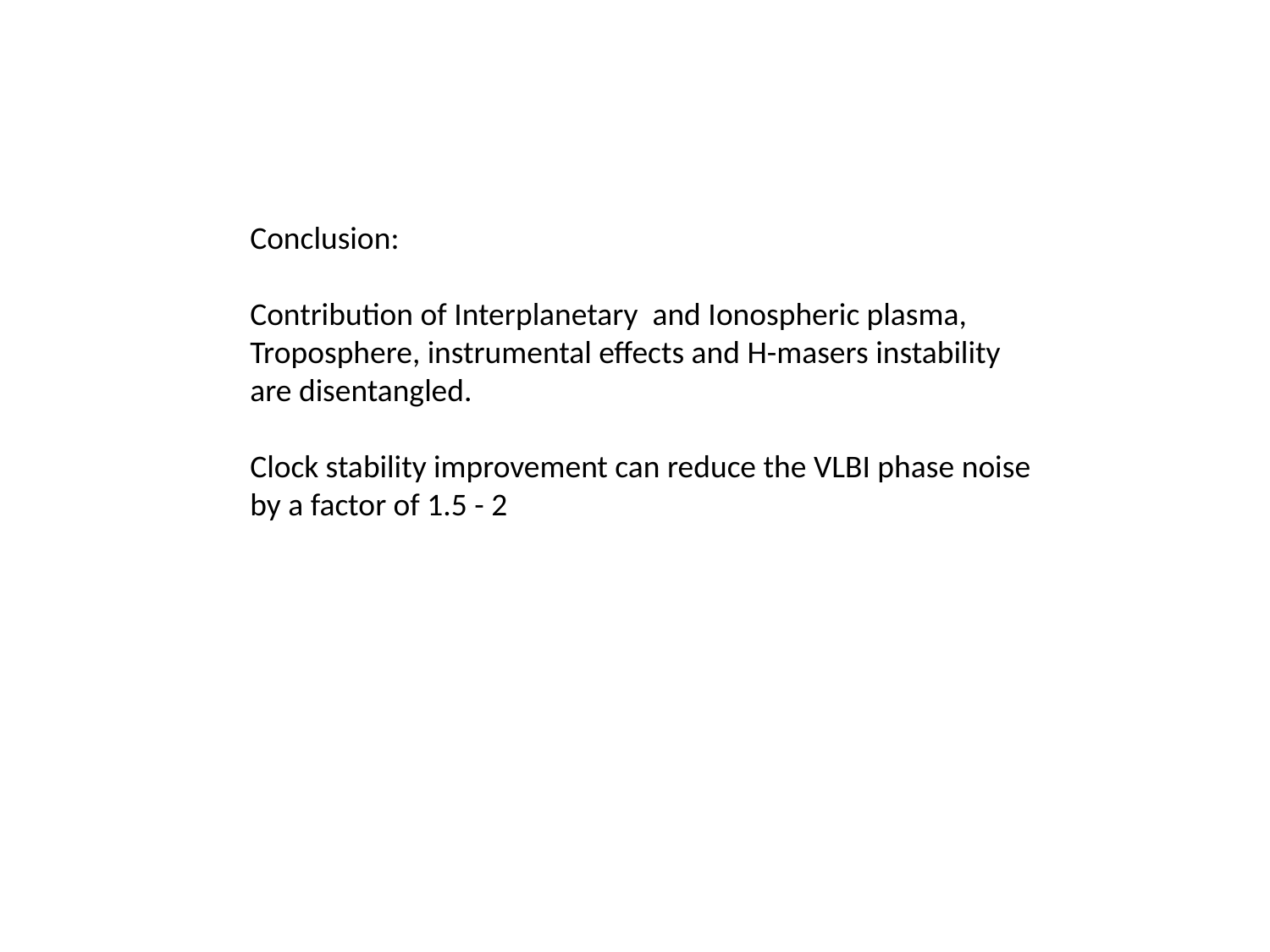

Conclusion:

Contribution of Interplanetary  and Ionospheric plasma,
Troposphere, instrumental effects and H-masers instability
are disentangled.

Clock stability improvement can reduce the VLBI phase noise
by a factor of 1.5 - 2